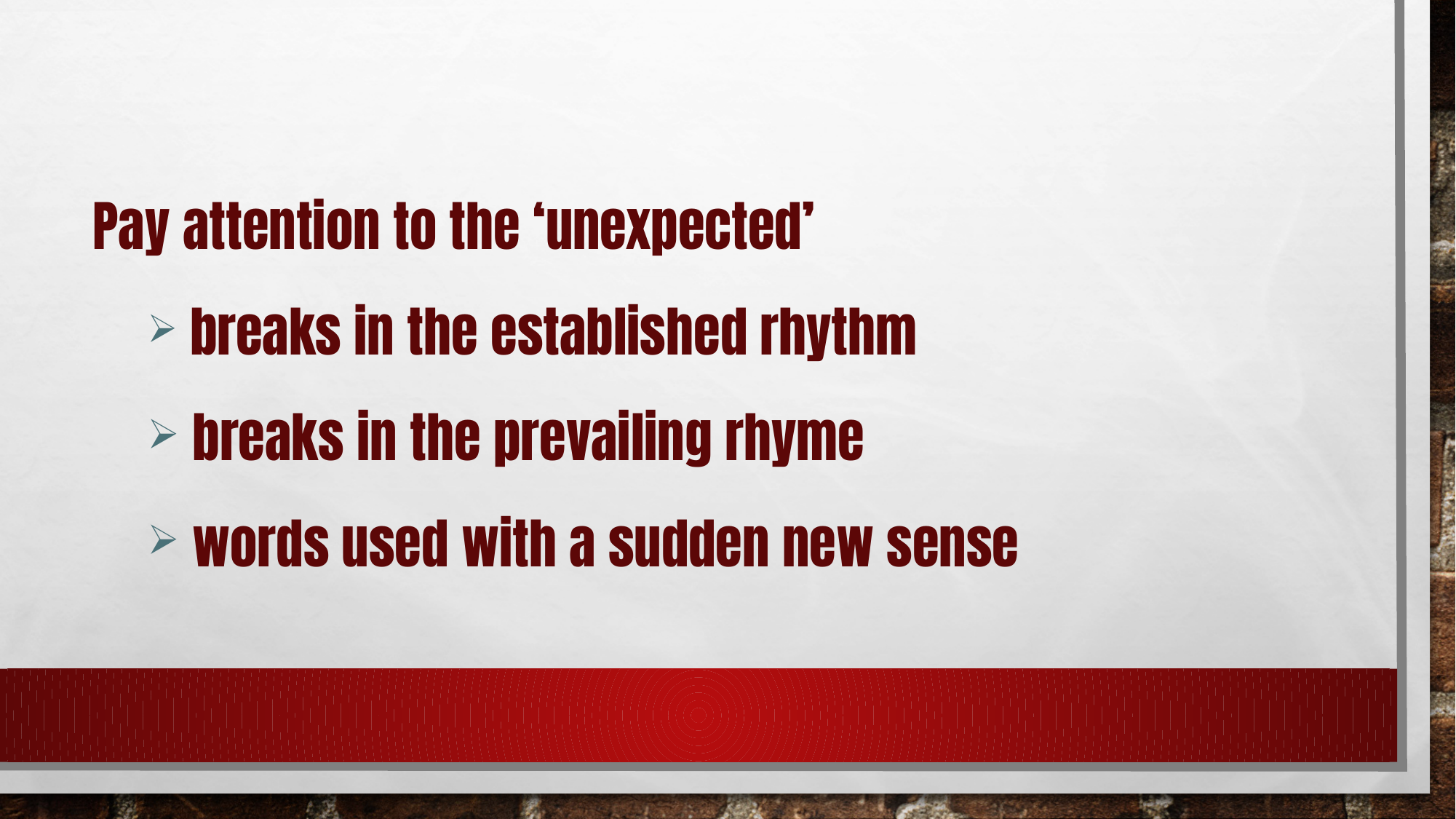

Pay attention to the ‘unexpected’
 breaks in the established rhythm
 breaks in the prevailing rhyme
 words used with a sudden new sense